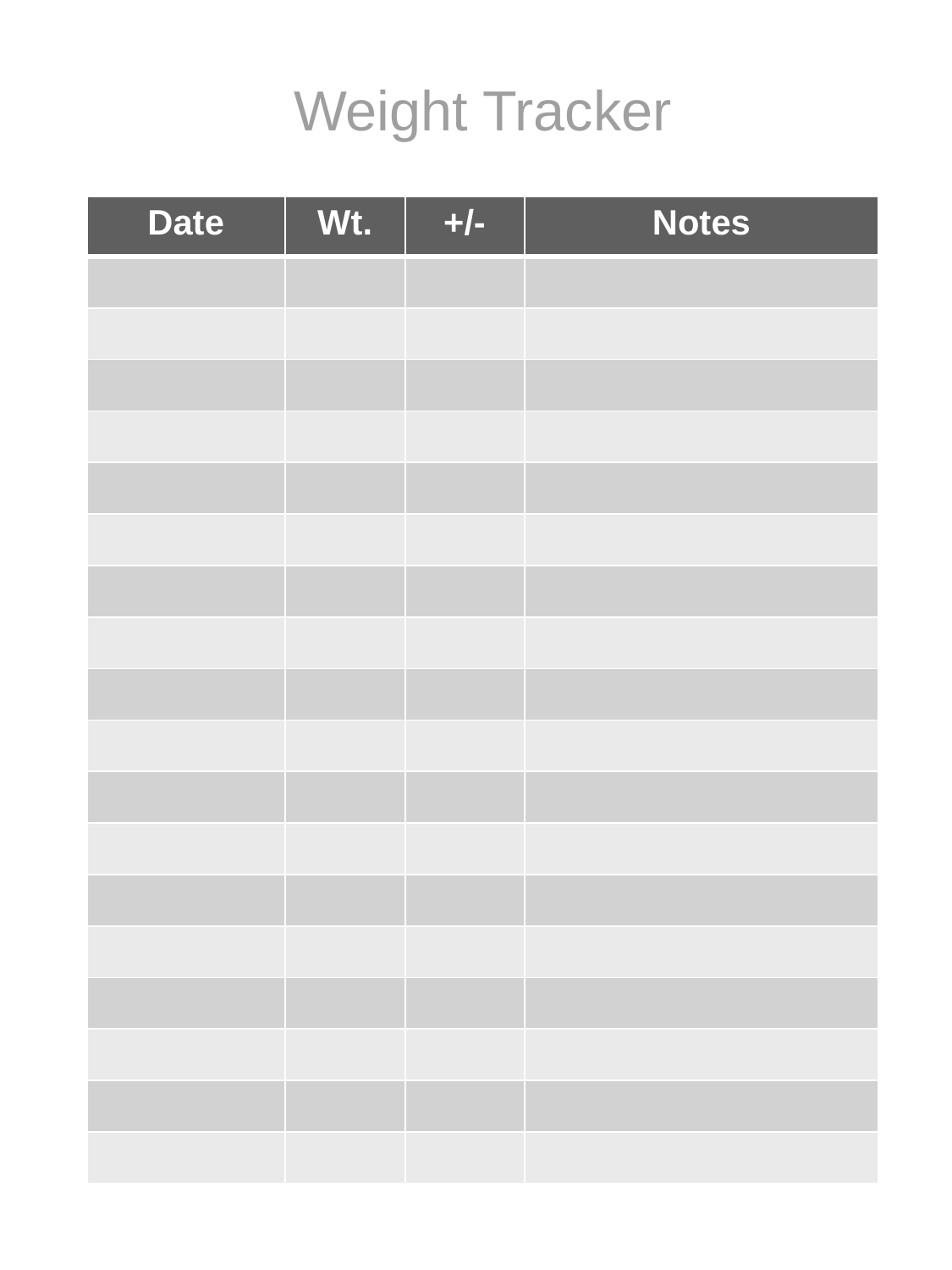

Weight Tracker
| Date | Wt. | +/- | Notes |
| --- | --- | --- | --- |
|  |  |  |  |
|  |  |  |  |
|  |  |  |  |
|  |  |  |  |
|  |  |  |  |
|  |  |  |  |
|  |  |  |  |
|  |  |  |  |
|  |  |  |  |
|  |  |  |  |
|  |  |  |  |
|  |  |  |  |
|  |  |  |  |
|  |  |  |  |
|  |  |  |  |
|  |  |  |  |
|  |  |  |  |
|  |  |  |  |